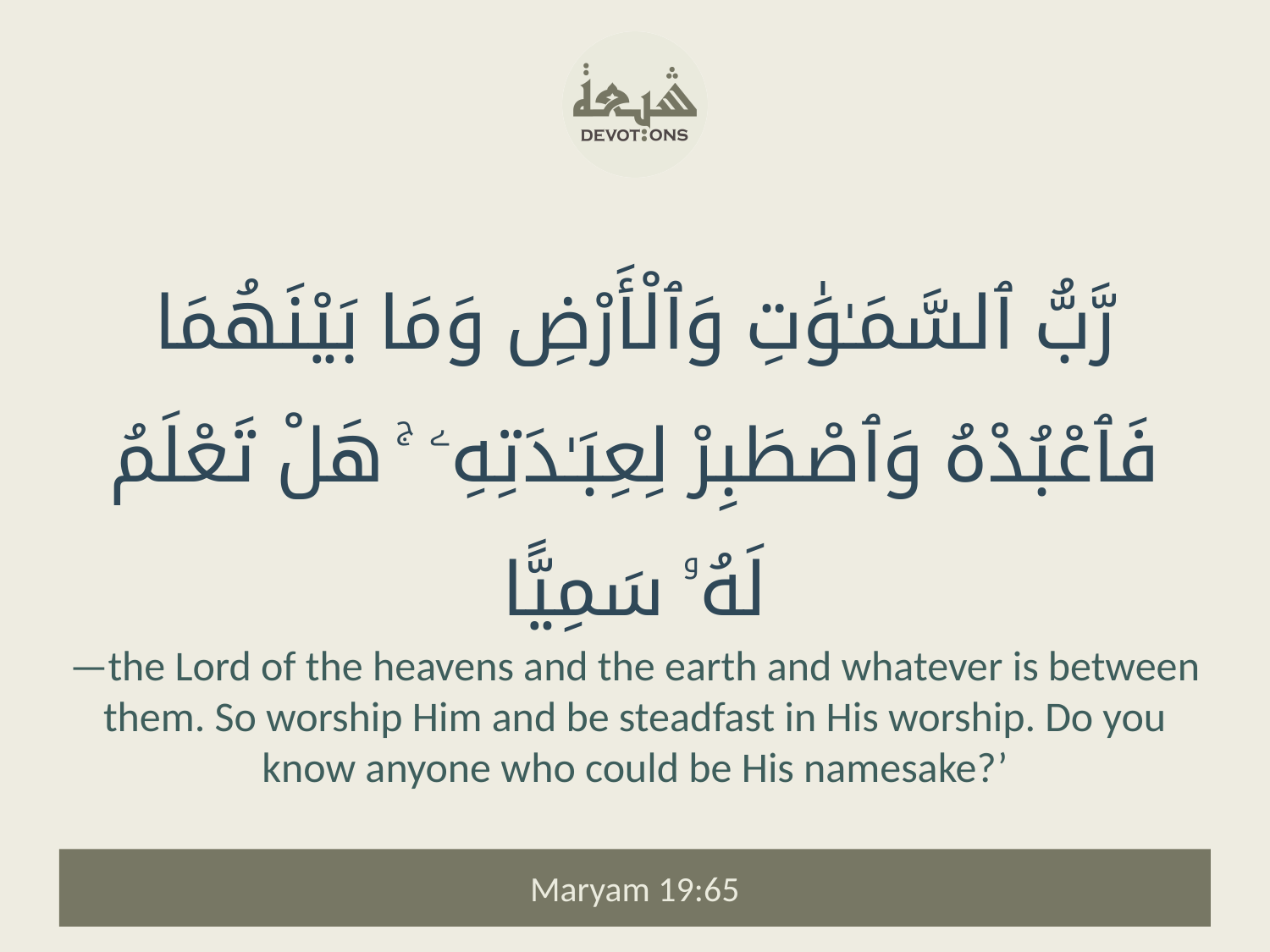

رَّبُّ ٱلسَّمَـٰوَٰتِ وَٱلْأَرْضِ وَمَا بَيْنَهُمَا فَٱعْبُدْهُ وَٱصْطَبِرْ لِعِبَـٰدَتِهِۦ ۚ هَلْ تَعْلَمُ لَهُۥ سَمِيًّا
—the Lord of the heavens and the earth and whatever is between them. So worship Him and be steadfast in His worship. Do you know anyone who could be His namesake?’
Maryam 19:65